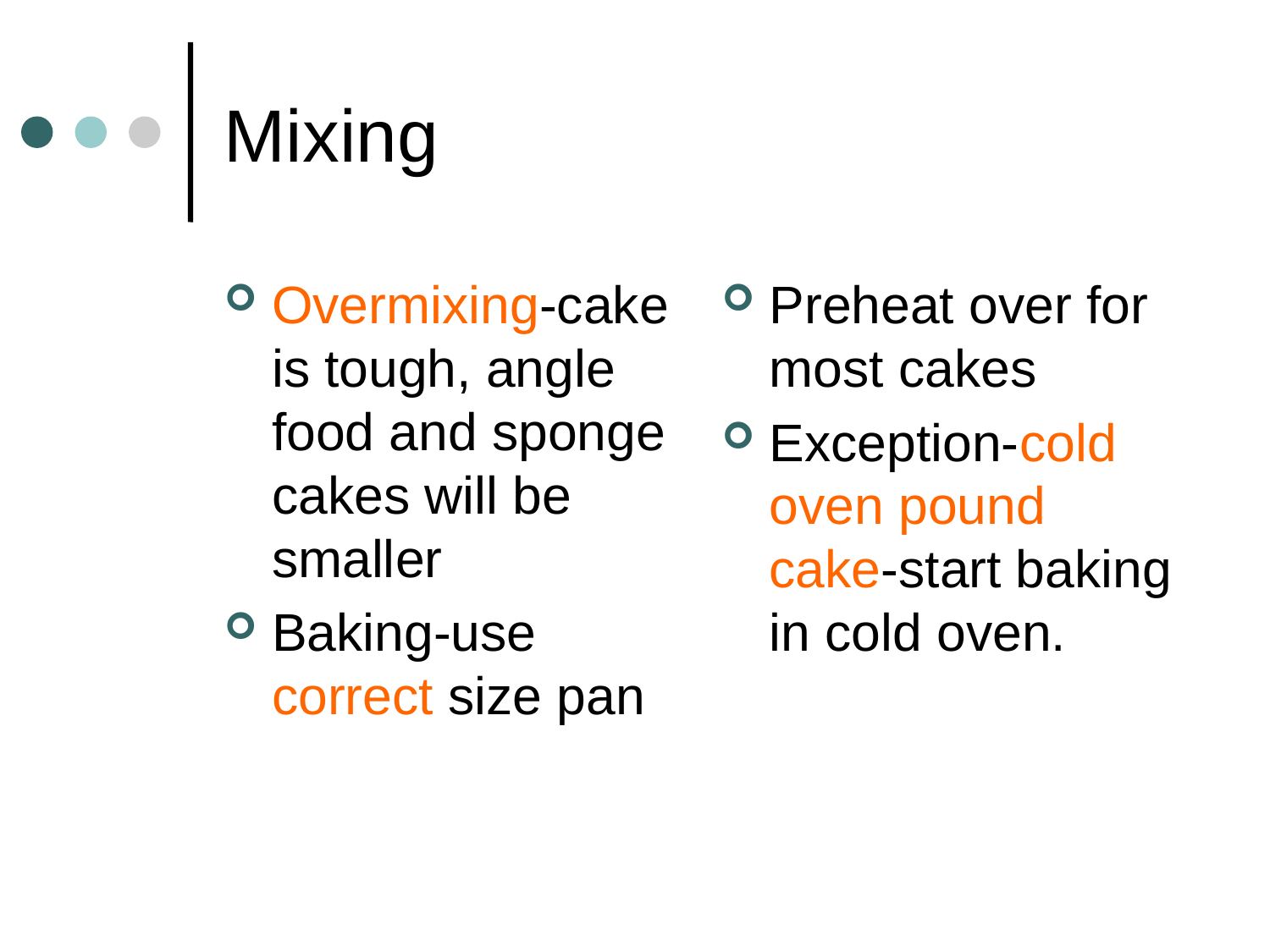

# Mixing
Overmixing-cake is tough, angle food and sponge cakes will be smaller
Baking-use correct size pan
Preheat over for most cakes
Exception-cold oven pound cake-start baking in cold oven.